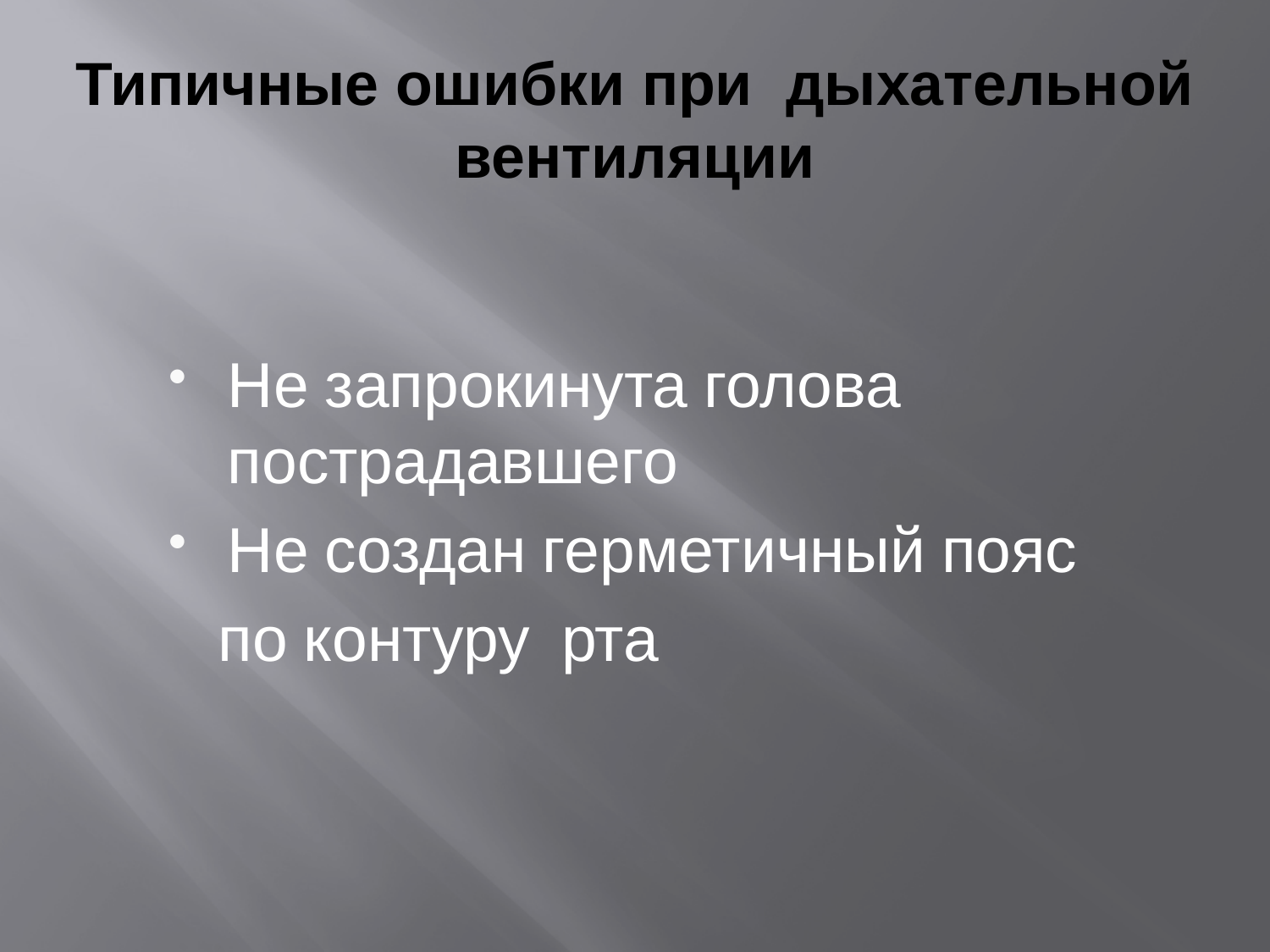

# Типичные ошибки при  дыхательной вентиляции
Не запрокинута голова     пострадавшего
Не создан герметичный пояс
   по контуру  рта